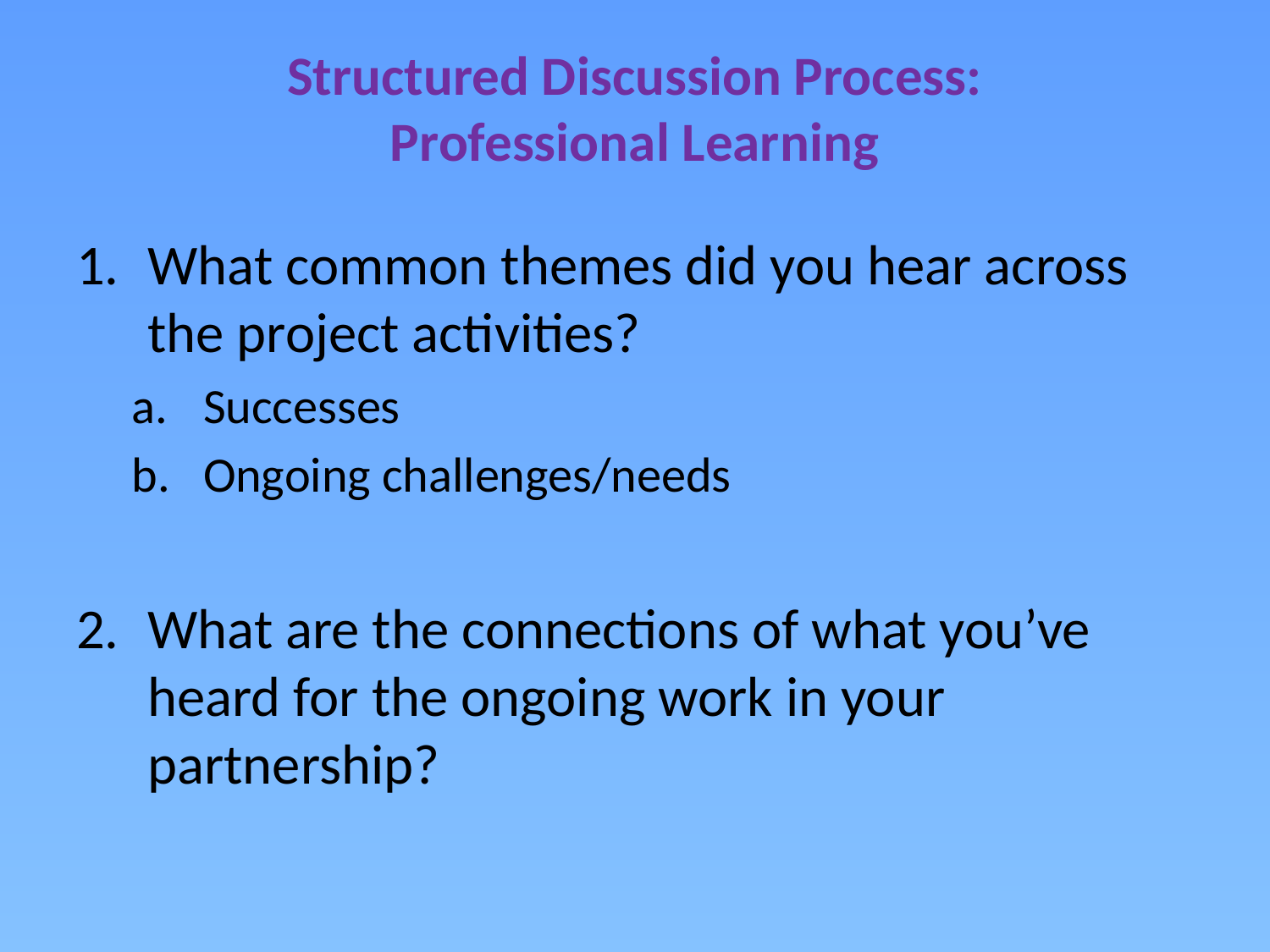

# Structured Discussion Process: Professional Learning
What common themes did you hear across the project activities?
Successes
Ongoing challenges/needs

What are the connections of what you’ve heard for the ongoing work in your partnership?